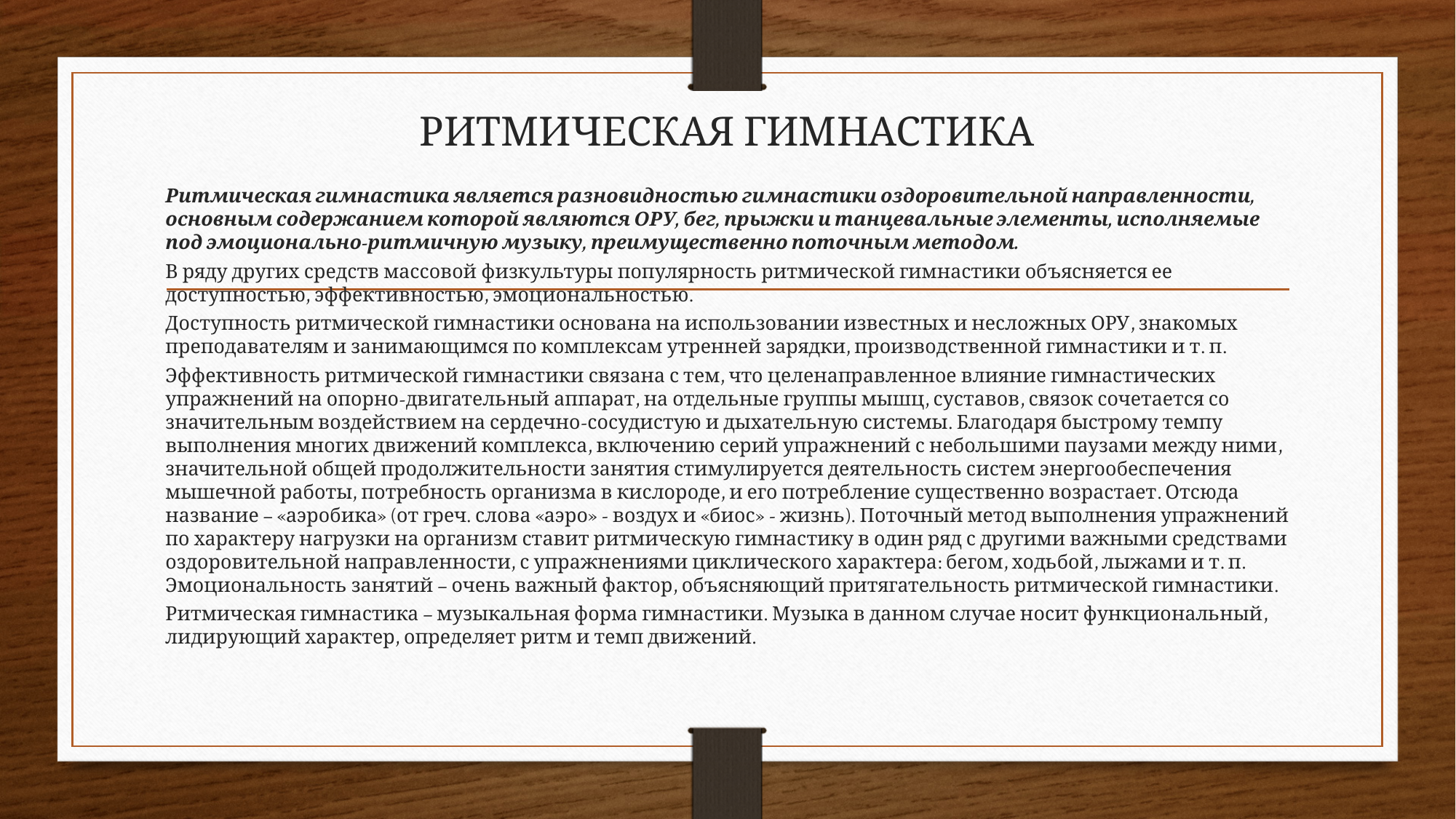

# РИТМИЧЕСКАЯ ГИМНАСТИКА
Ритмическая гимнастика является разновидностью гимнастики оздоровительной направленности, основным содержанием которой являются ОРУ, бег, прыжки и танцевальные элементы, исполняемые под эмоционально-ритмичную музыку, преимущественно поточным методом.
В ряду других средств массовой физкультуры популярность ритмической гимнастики объясняется ее доступностью, эффективностью, эмоциональностью.
Доступность ритмической гимнастики основана на использовании известных и несложных ОРУ, знакомых преподавателям и занимающимся по комплексам утренней зарядки, производственной гимнастики и т. п.
Эффективность ритмической гимнастики связана с тем, что целенаправленное влияние гимнастических упражнений на опорно-двигательный аппарат, на отдельные группы мышц, суставов, связок сочетается со значительным воздействием на сердечно-сосудистую и дыхательную системы. Благодаря быстрому темпу выполнения многих движений комплекса, включению серий упражнений с небольшими паузами между ними, значительной общей продолжительности занятия стимулируется деятельность систем энергообеспечения мышечной работы, потребность организма в кислороде, и его потребление существенно возрастает. Отсюда название – «аэробика» (от греч. слова «аэро» - воздух и «биос» - жизнь). Поточный метод выполнения упражнений по характеру нагрузки на организм ставит ритмическую гимнастику в один ряд с другими важными средствами оздоровительной направленности, с упражнениями циклического характера: бегом, ходьбой, лыжами и т. п. Эмоциональность занятий – очень важный фактор, объясняющий притягательность ритмической гимнастики.
Ритмическая гимнастика – музыкальная форма гимнастики. Музыка в данном случае носит функциональный, лидирующий характер, определяет ритм и темп движений.